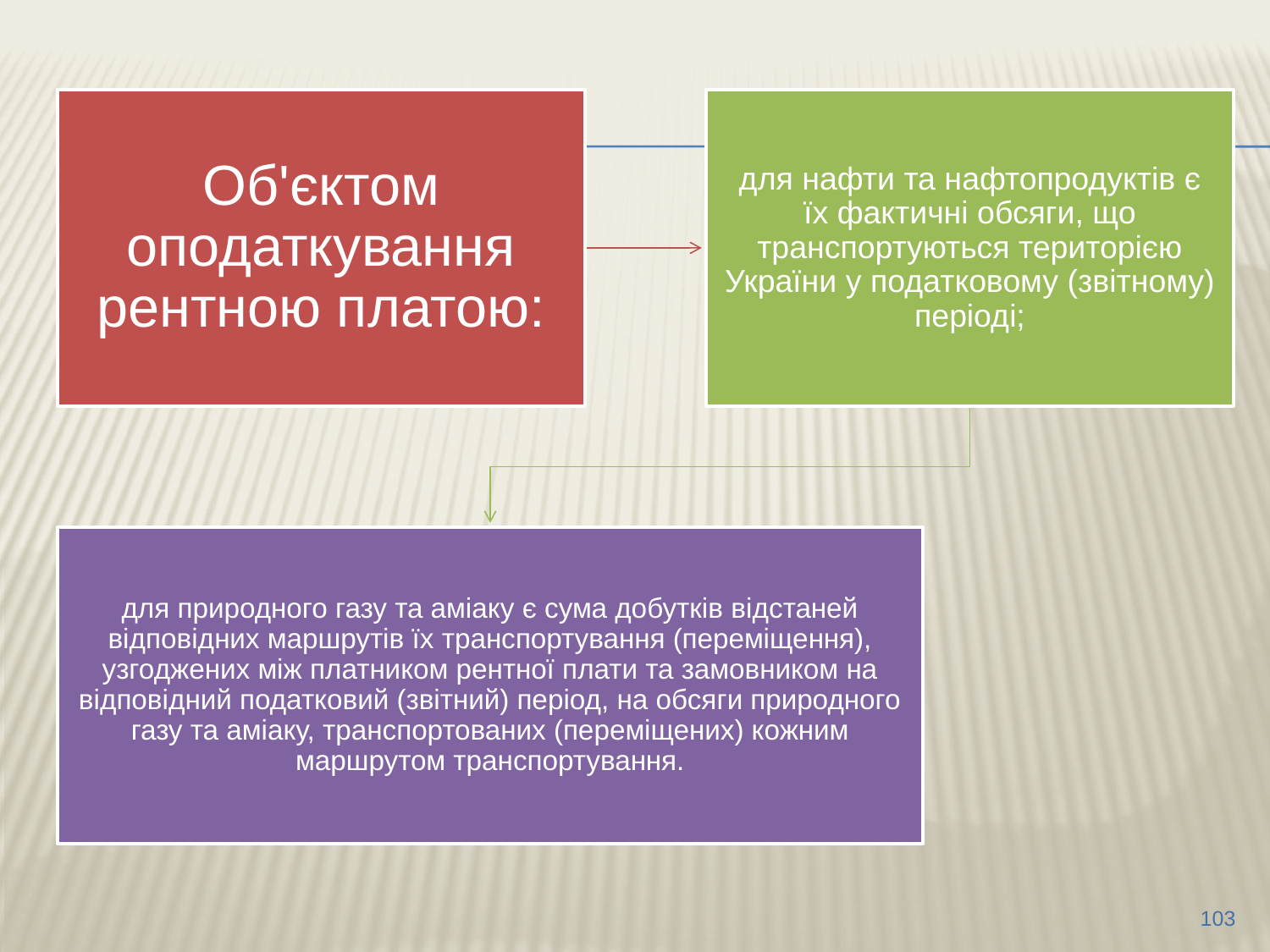

Об'єктом оподаткування рентною платою:

для нафти та нафтопродуктів є їх фактичні обсяги, що транспортуються територією України у податковому (звітному) періоді;
для природного газу та аміаку є сума добутків відстаней відповідних маршрутів їх транспортування (переміщення), узгоджених між платником рентної плати та замовником на відповідний податковий (звітний) період, на обсяги природного газу та аміаку, транспортованих (переміщених) кожним маршрутом транспортування.
103